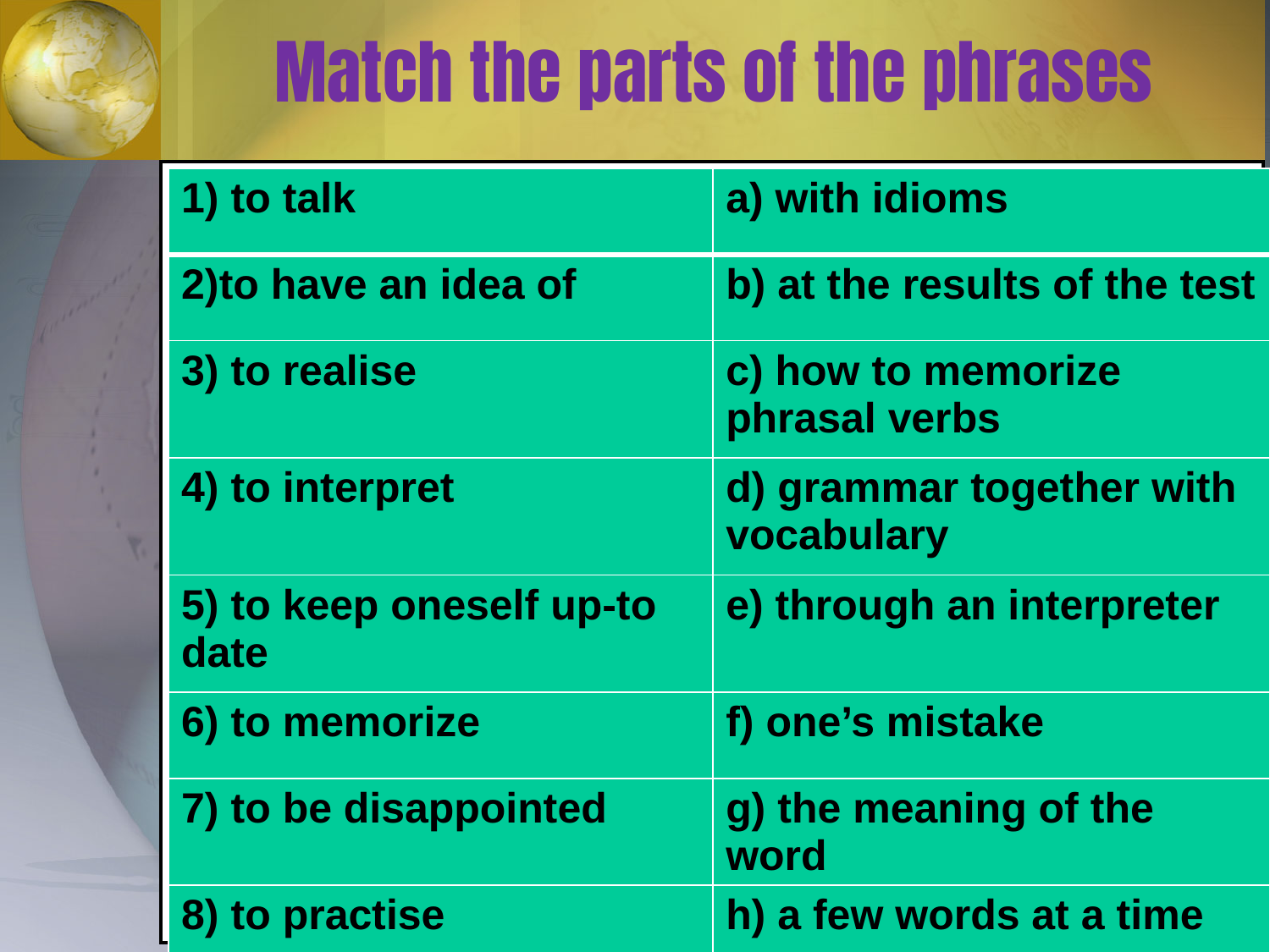

# Match the parts of the phrases
| 1) to talk | a) with idioms |
| --- | --- |
| 2)to have an idea of | b) at the results of the test |
| 3) to realise | c) how to memorize phrasal verbs |
| 4) to interpret | d) grammar together with vocabulary |
| 5) to keep oneself up-to date | e) through an interpreter |
| 6) to memorize | f) one’s mistake |
| 7) to be disappointed | g) the meaning of the word |
| 8) to practise | h) a few words at a time |